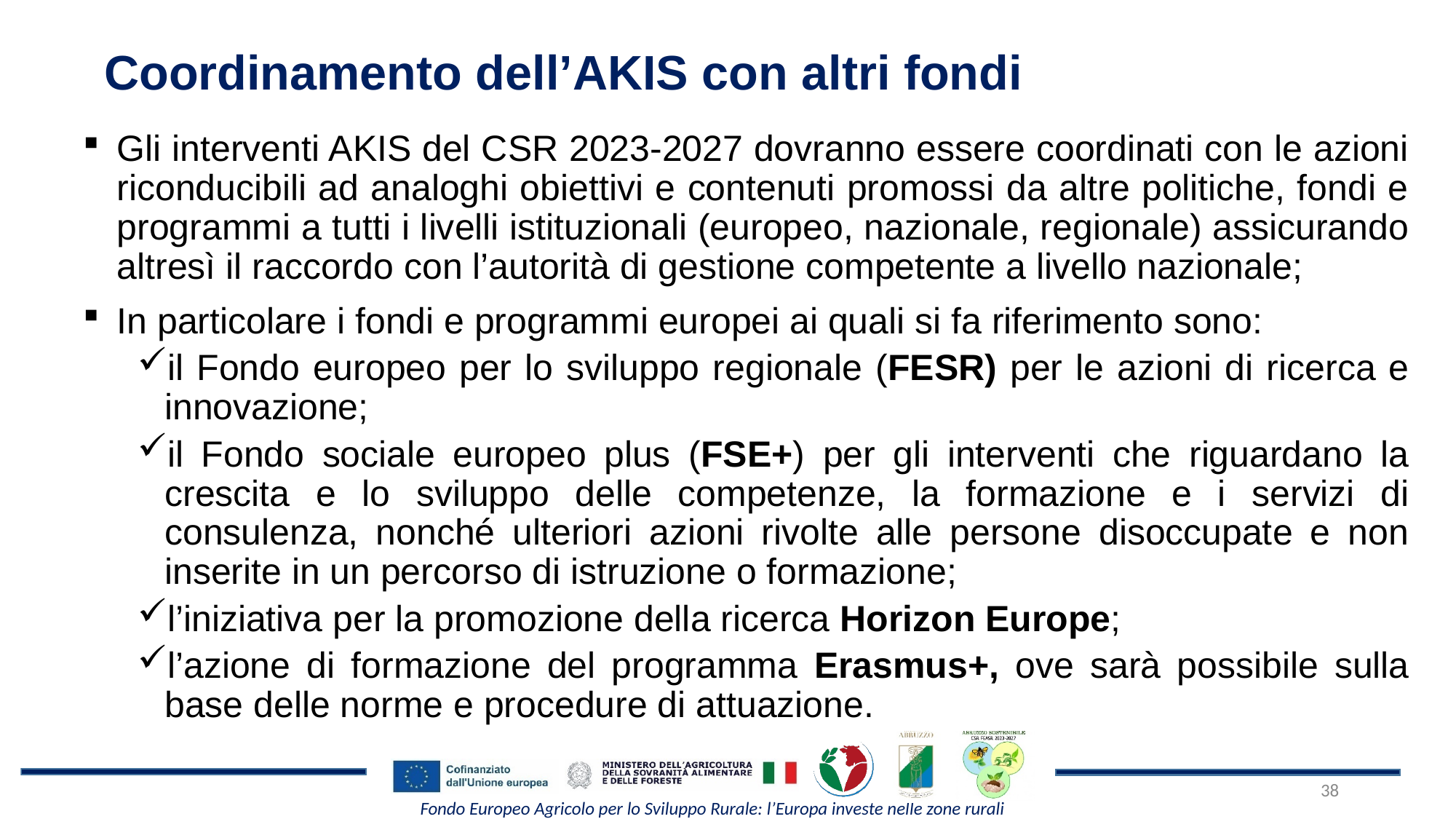

Coordinamento dell’AKIS con altri fondi

Gli interventi AKIS del CSR 2023-2027 dovranno essere coordinati con le azioni riconducibili ad analoghi obiettivi e contenuti promossi da altre politiche, fondi e programmi a tutti i livelli istituzionali (europeo, nazionale, regionale) assicurando altresì il raccordo con l’autorità di gestione competente a livello nazionale;
In particolare i fondi e programmi europei ai quali si fa riferimento sono:
il Fondo europeo per lo sviluppo regionale (FESR) per le azioni di ricerca e innovazione;
il Fondo sociale europeo plus (FSE+) per gli interventi che riguardano la crescita e lo sviluppo delle competenze, la formazione e i servizi di consulenza, nonché ulteriori azioni rivolte alle persone disoccupate e non inserite in un percorso di istruzione o formazione;
l’iniziativa per la promozione della ricerca Horizon Europe;
l’azione di formazione del programma Erasmus+, ove sarà possibile sulla base delle norme e procedure di attuazione.